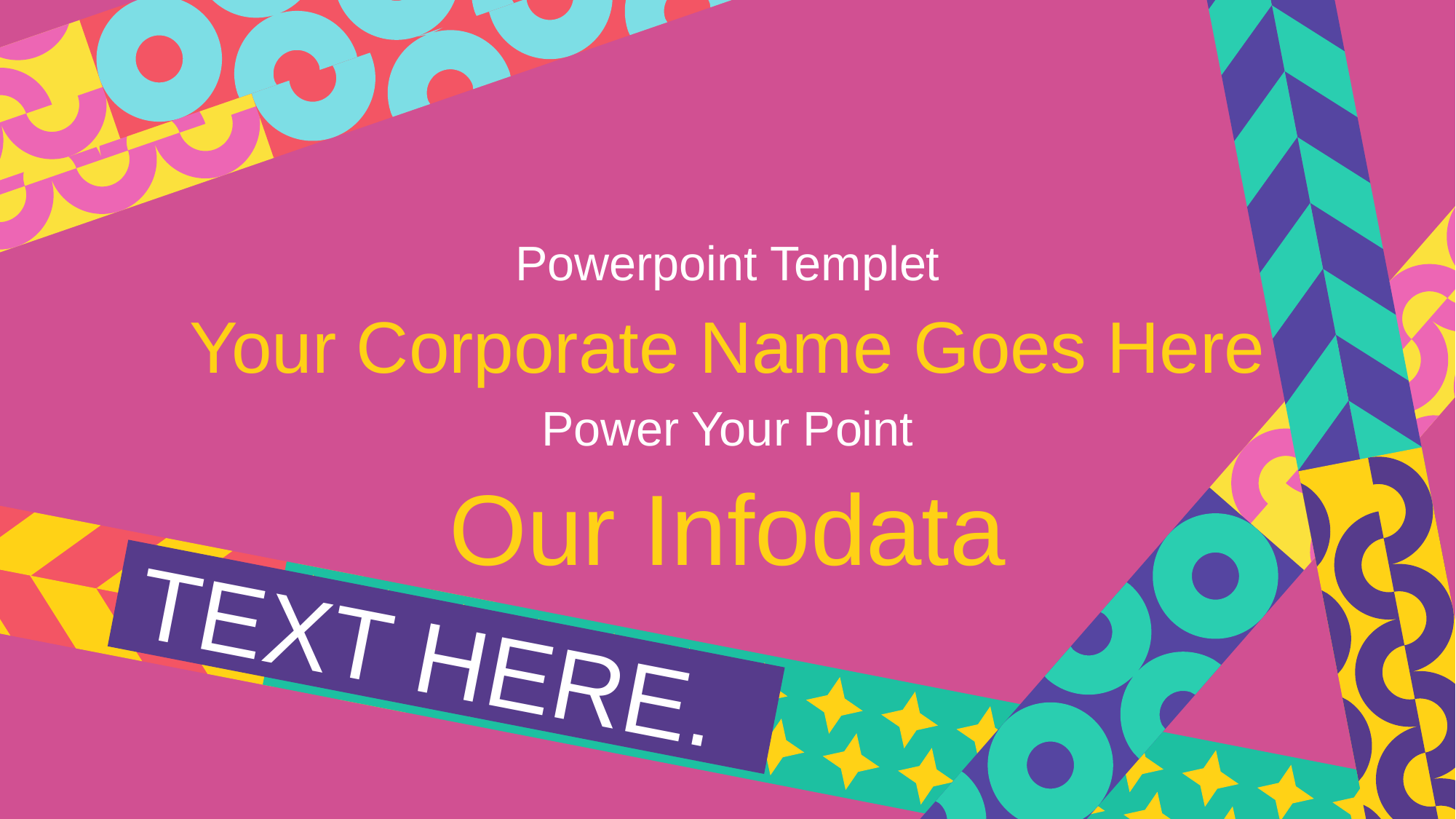

Powerpoint Templet
Your Corporate Name Goes Here
Power Your Point
Our Infodata

TEXT HERE.